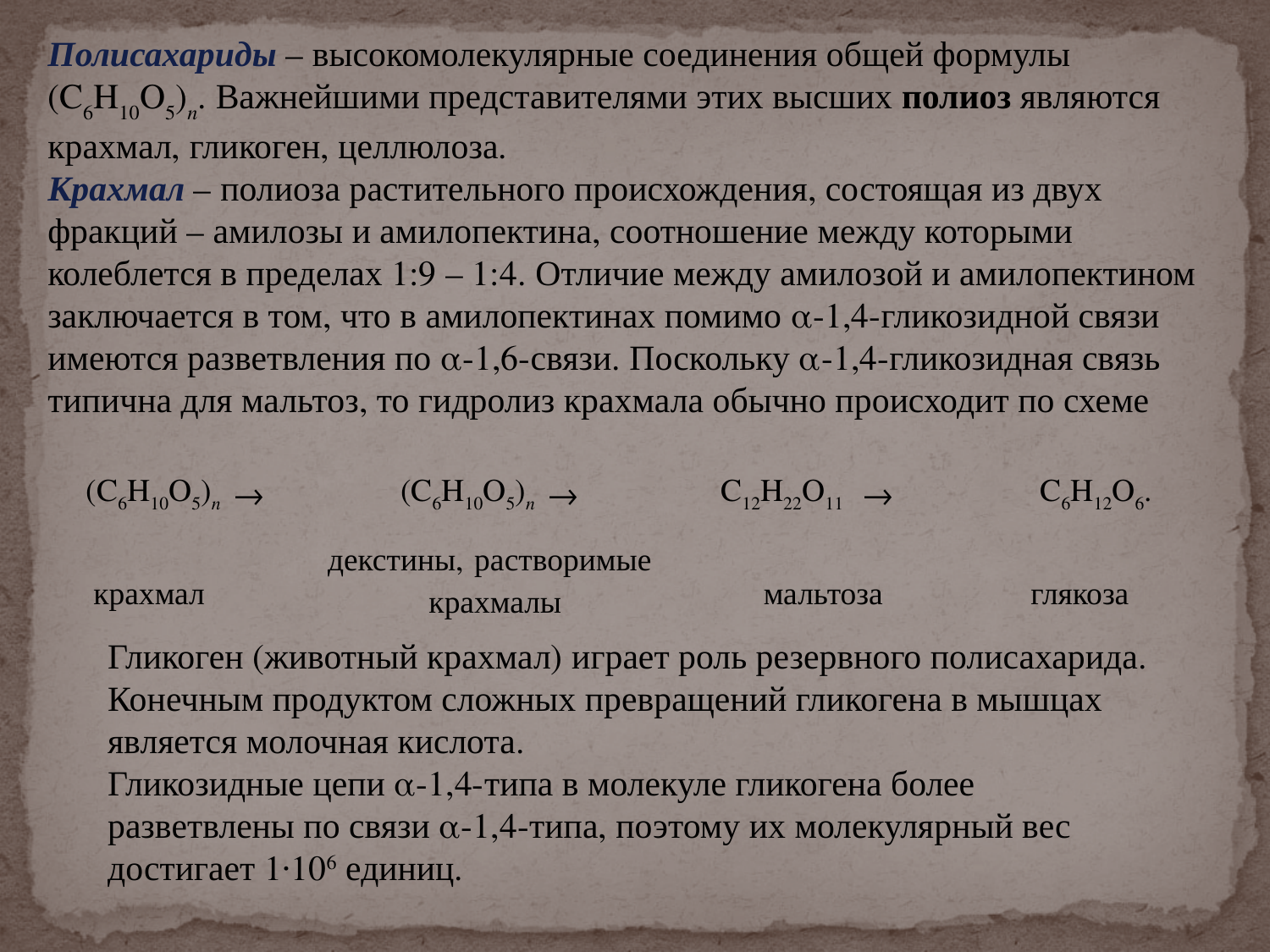

Полисахариды – высокомолекулярные соединения общей формулы (C6H10O5)n. Важнейшими представителями этих высших полиоз являются крахмал, гликоген, целлюлоза.
Крахмал – полиоза растительного происхождения, состоящая из двух фракций – амилозы и амилопектина, соотношение между которыми колеблется в пределах 1:9 – 1:4. Отличие между амилозой и амилопектином заключается в том, что в амилопектинах помимо α-1,4-гликозидной связи имеются разветвления по α-1,6-связи. Поскольку α-1,4-гликозидная связь типична для мальтоз, то гидролиз крахмала обычно происходит по схеме
| (C6H10O5)n | → | (C6H10O5)n | → | C12H22O11 | → | C6H12O6. |
| --- | --- | --- | --- | --- | --- | --- |
| крахмал |  | декстины, растворимые крахмалы |  | мальтоза |  | глякоза |
| --- | --- | --- | --- | --- | --- | --- |
Гликоген (животный крахмал) играет роль резервного полисахарида. Конечным продуктом сложных превращений гликогена в мышцах является молочная кислота.
Гликозидные цепи α-1,4-типа в молекуле гликогена более разветвлены по связи α-1,4-типа, поэтому их молекулярный вес достигает 1∙106 единиц.